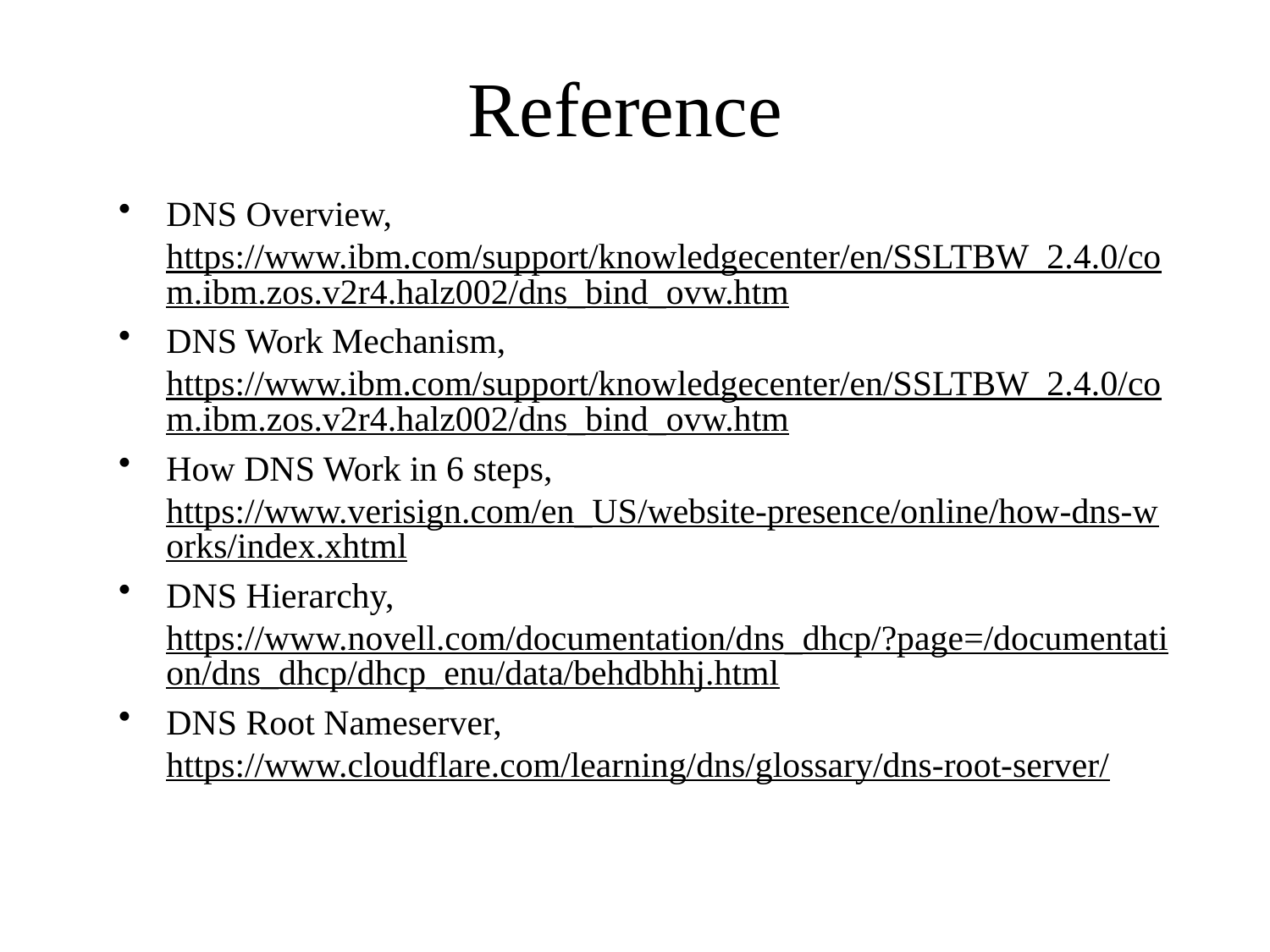

# Reference
DNS Overview, https://www.ibm.com/support/knowledgecenter/en/SSLTBW_2.4.0/com.ibm.zos.v2r4.halz002/dns_bind_ovw.htm
DNS Work Mechanism, https://www.ibm.com/support/knowledgecenter/en/SSLTBW_2.4.0/com.ibm.zos.v2r4.halz002/dns_bind_ovw.htm
How DNS Work in 6 steps, https://www.verisign.com/en_US/website-presence/online/how-dns-works/index.xhtml
DNS Hierarchy, https://www.novell.com/documentation/dns_dhcp/?page=/documentation/dns_dhcp/dhcp_enu/data/behdbhhj.html
DNS Root Nameserver, https://www.cloudflare.com/learning/dns/glossary/dns-root-server/